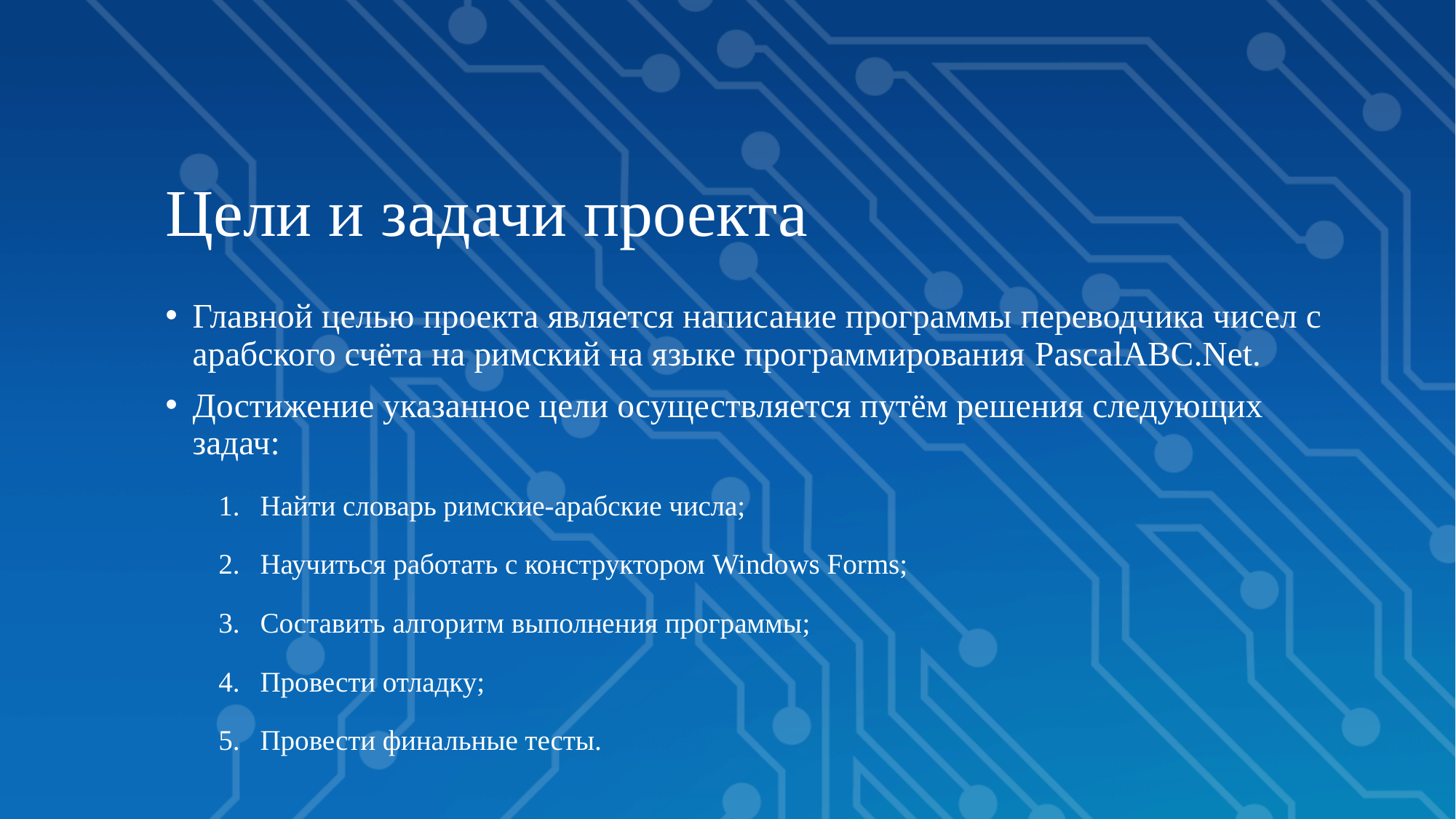

# Цели и задачи проекта
Главной целью проекта является написание программы переводчика чисел с арабского счёта на римский на языке программирования PascalABC.Net.
Достижение указанное цели осуществляется путём решения следующих задач:
Найти словарь римские-арабские числа;
Научиться работать с конструктором Windows Forms;
Составить алгоритм выполнения программы;
Провести отладку;
Провести финальные тесты.